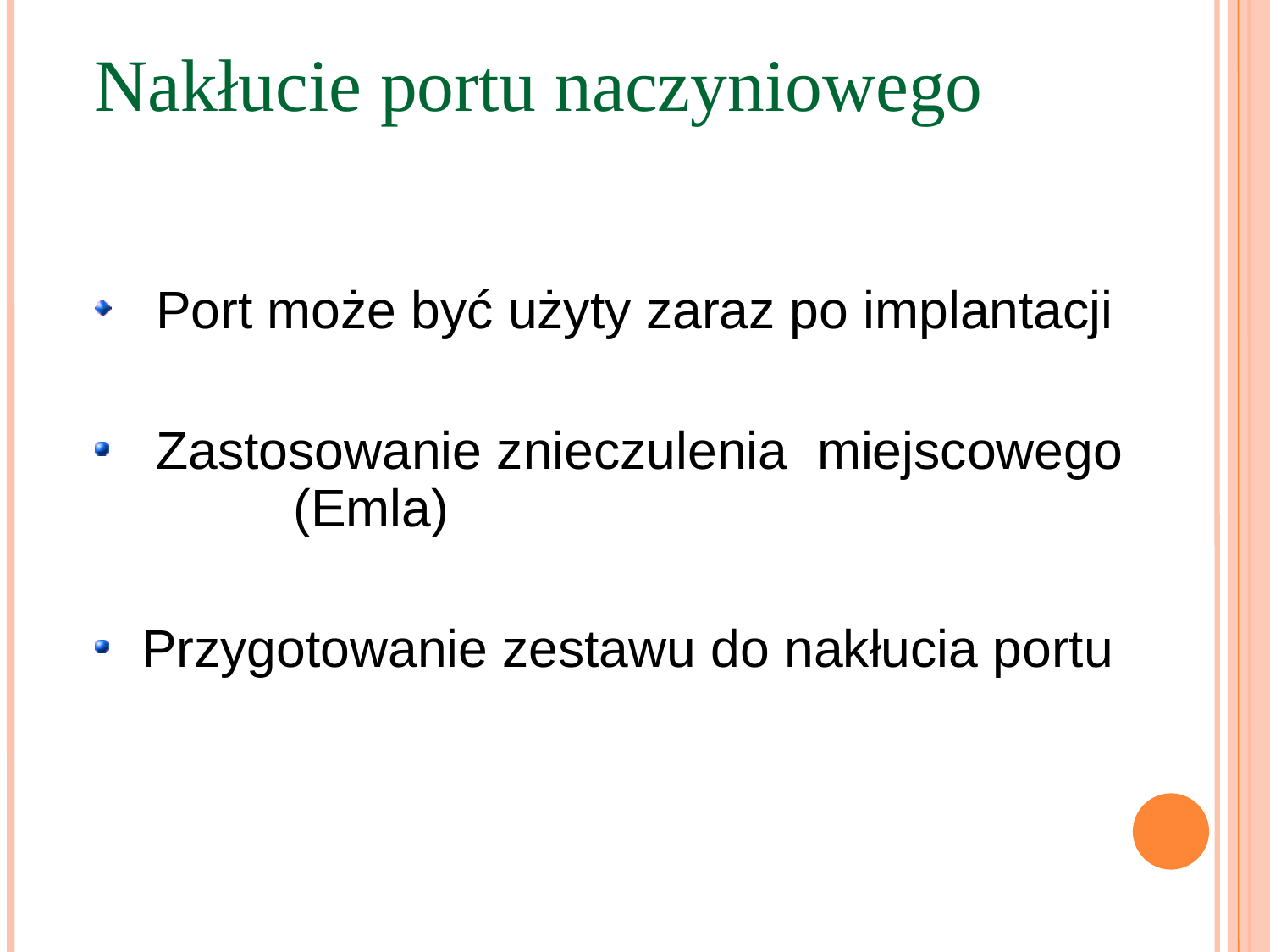

Nakłucie portu naczyniowego

 Port może być użyty zaraz po implantacji

 Zastosowanie znieczulenia  miejscowego
		   (Emla)

Przygotowanie zestawu do nakłucia portu